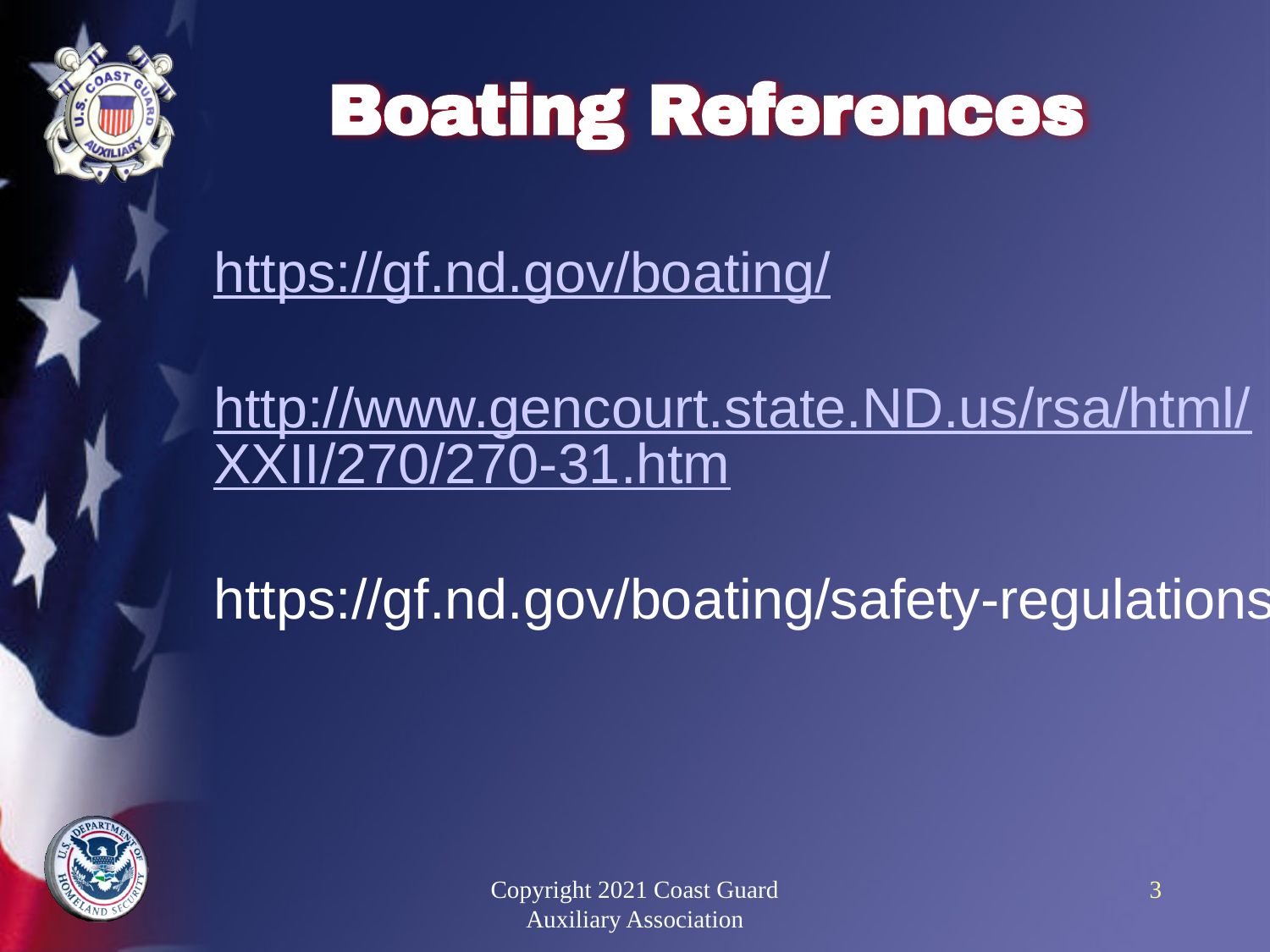

# Boating References

https://gf.nd.gov/boating/

http://www.gencourt.state.ND.us/rsa/html/XXII/270/270-31.htm

https://gf.nd.gov/boating/safety-regulations
Copyright 2021 Coast Guard Auxiliary Association
3